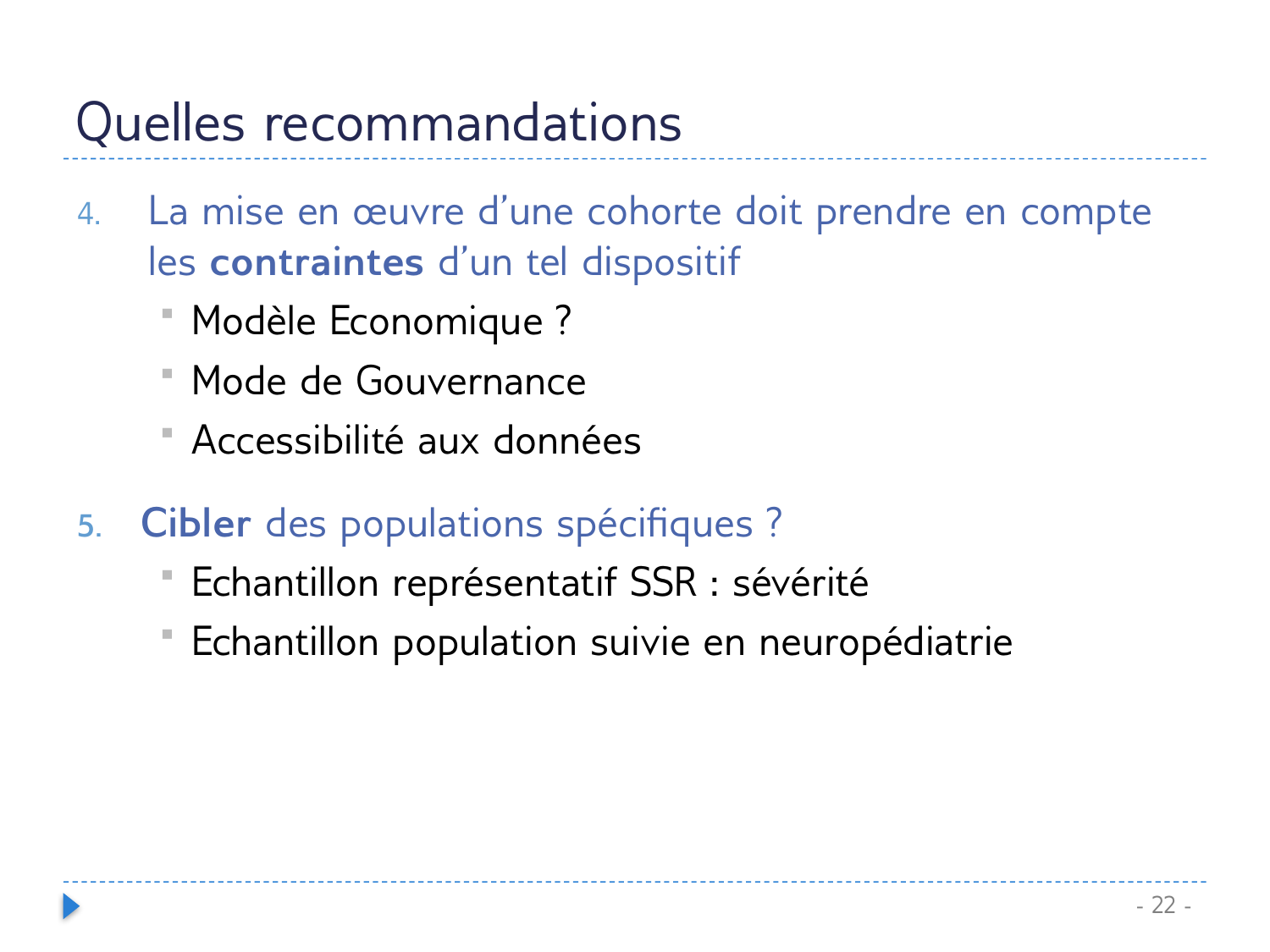

# Quelles recommandations
La mise en œuvre d’une cohorte doit prendre en compte les contraintes d’un tel dispositif
Modèle Economique ?
Mode de Gouvernance
Accessibilité aux données
Cibler des populations spécifiques ?
Echantillon représentatif SSR : sévérité
Echantillon population suivie en neuropédiatrie

- 22 -